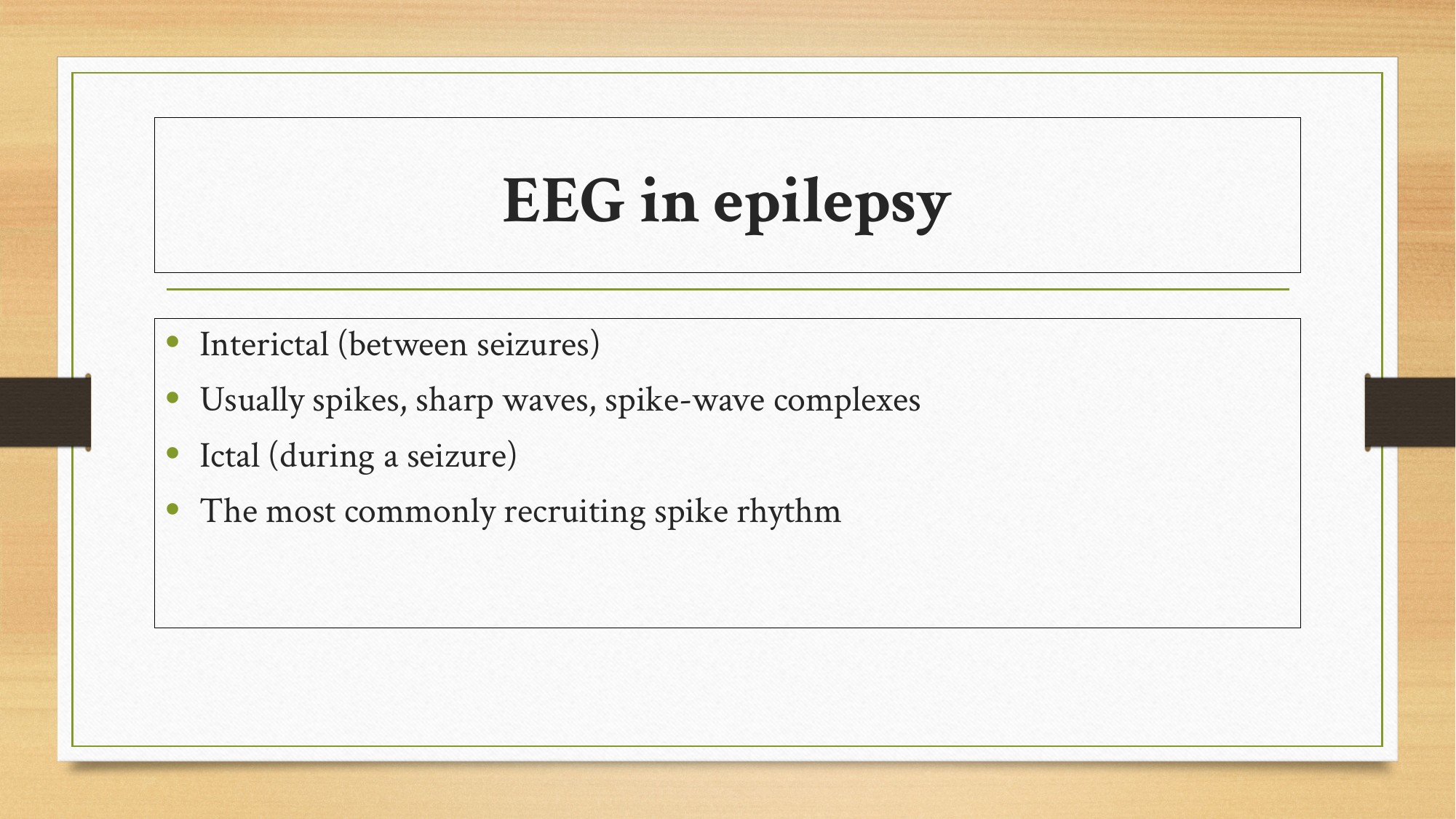

# EEG in epilepsy
Interictal (between seizures)
Usually spikes, sharp waves, spike-wave complexes
Ictal (during a seizure)
The most commonly recruiting spike rhythm